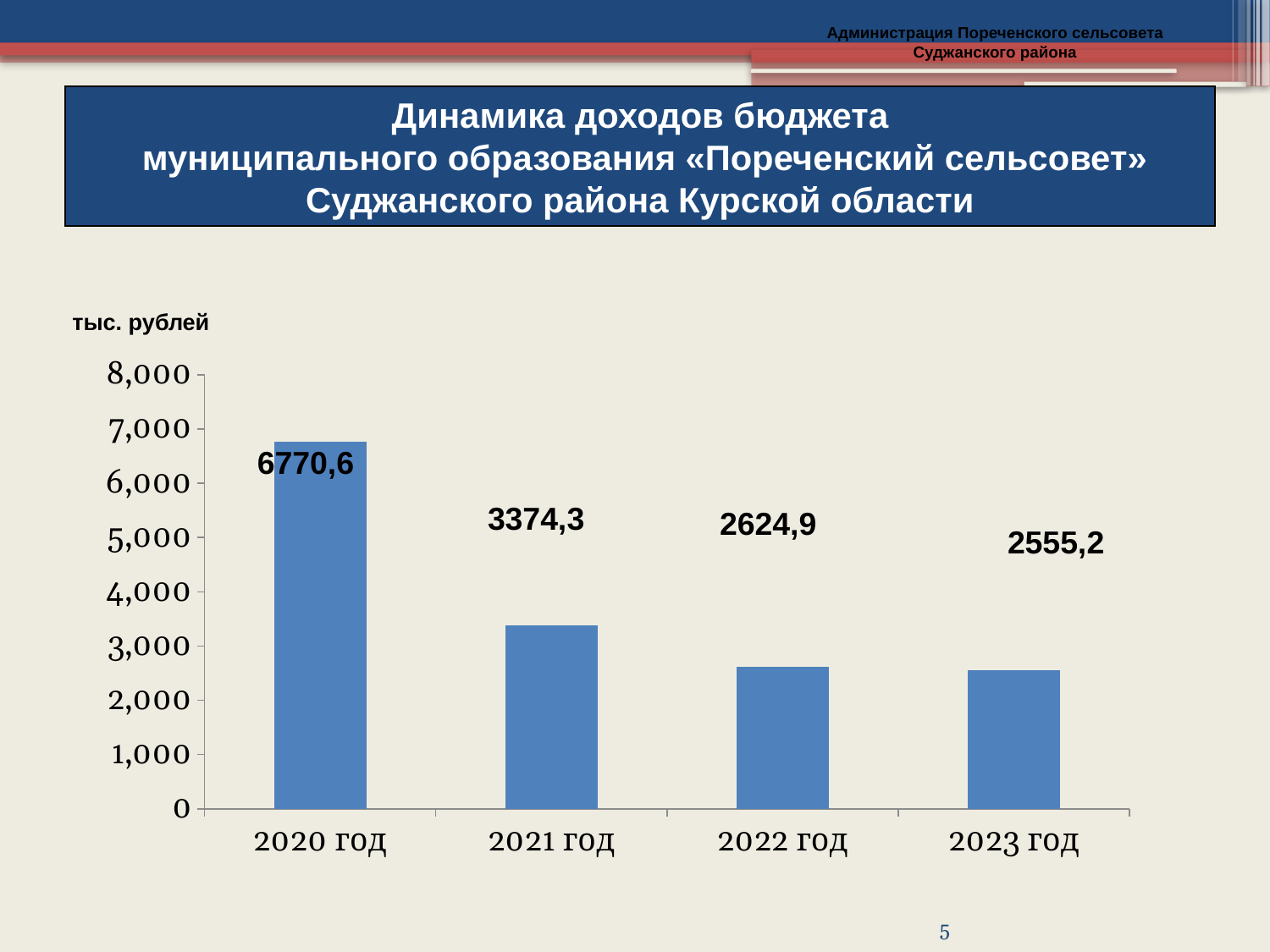

Администрация Пореченского сельсовета Суджанского района
Динамика доходов бюджета
 муниципального образования «Пореченский сельсовет»
Суджанского района Курской области
тыс. рублей

### Chart

| Category | Бюджет Боковского сельского поселения |  |
|---|---|---|
| 2020 год | 6770.6 | None |
| 2021 год | 3374.3 | None |
| 2022 год | 2624.9 | None |
| 2023 год | 2555.2 | None |
6770,6

3374,3
2624,9
2555,2
5